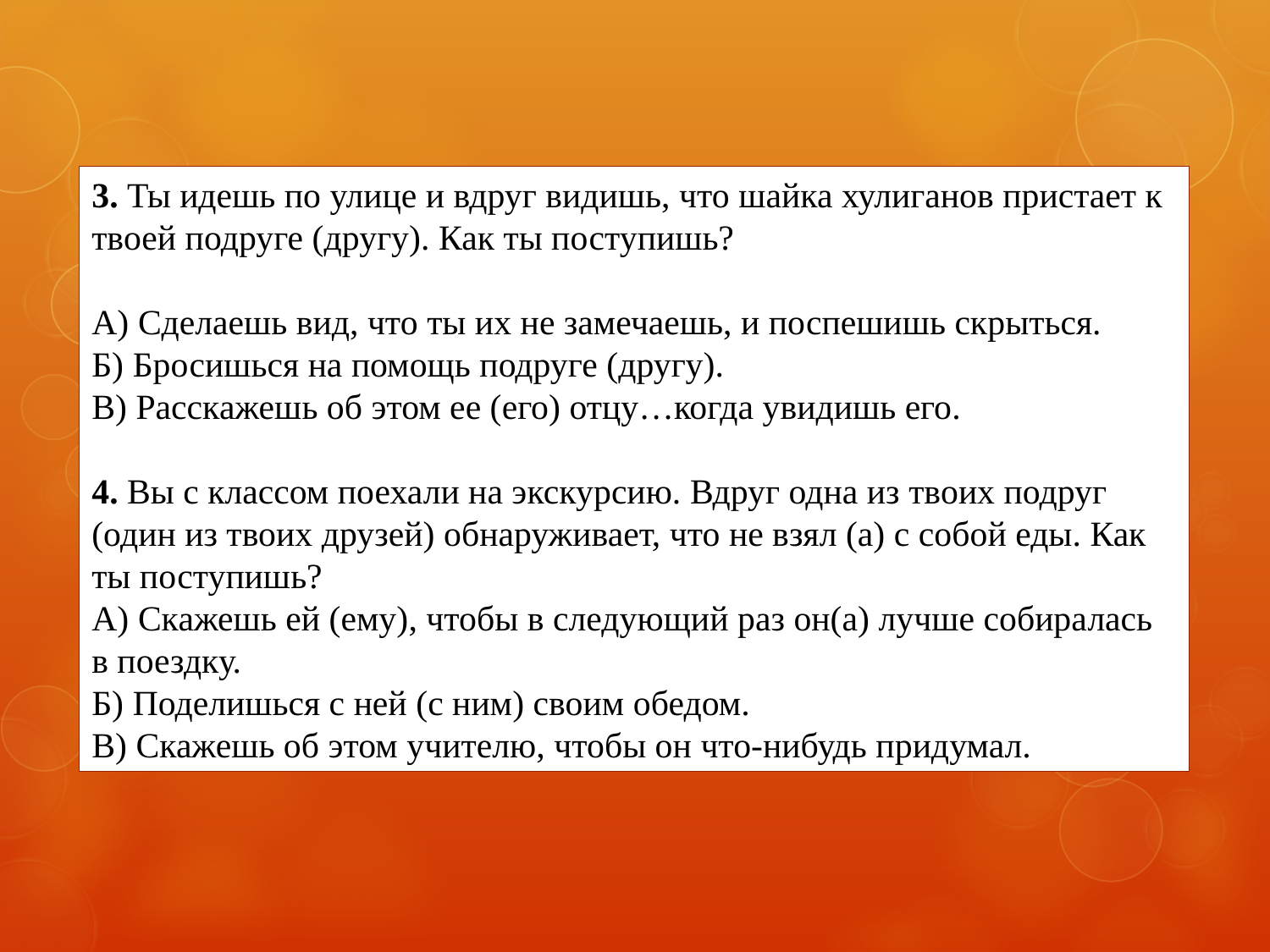

3. Ты идешь по улице и вдруг видишь, что шайка хулиганов пристает к твоей подруге (другу). Как ты поступишь?

А) Сделаешь вид, что ты их не замечаешь, и поспешишь скрыться.
Б) Бросишься на помощь подруге (другу).
В) Расскажешь об этом ее (его) отцу…когда увидишь его.

4. Вы с классом поехали на экскурсию. Вдруг одна из твоих подруг (один из твоих друзей) обнаруживает, что не взял (а) с собой еды. Как ты поступишь?
А) Скажешь ей (ему), чтобы в следующий раз он(а) лучше собиралась в поездку.
Б) Поделишься с ней (с ним) своим обедом.
В) Скажешь об этом учителю, чтобы он что-нибудь придумал.